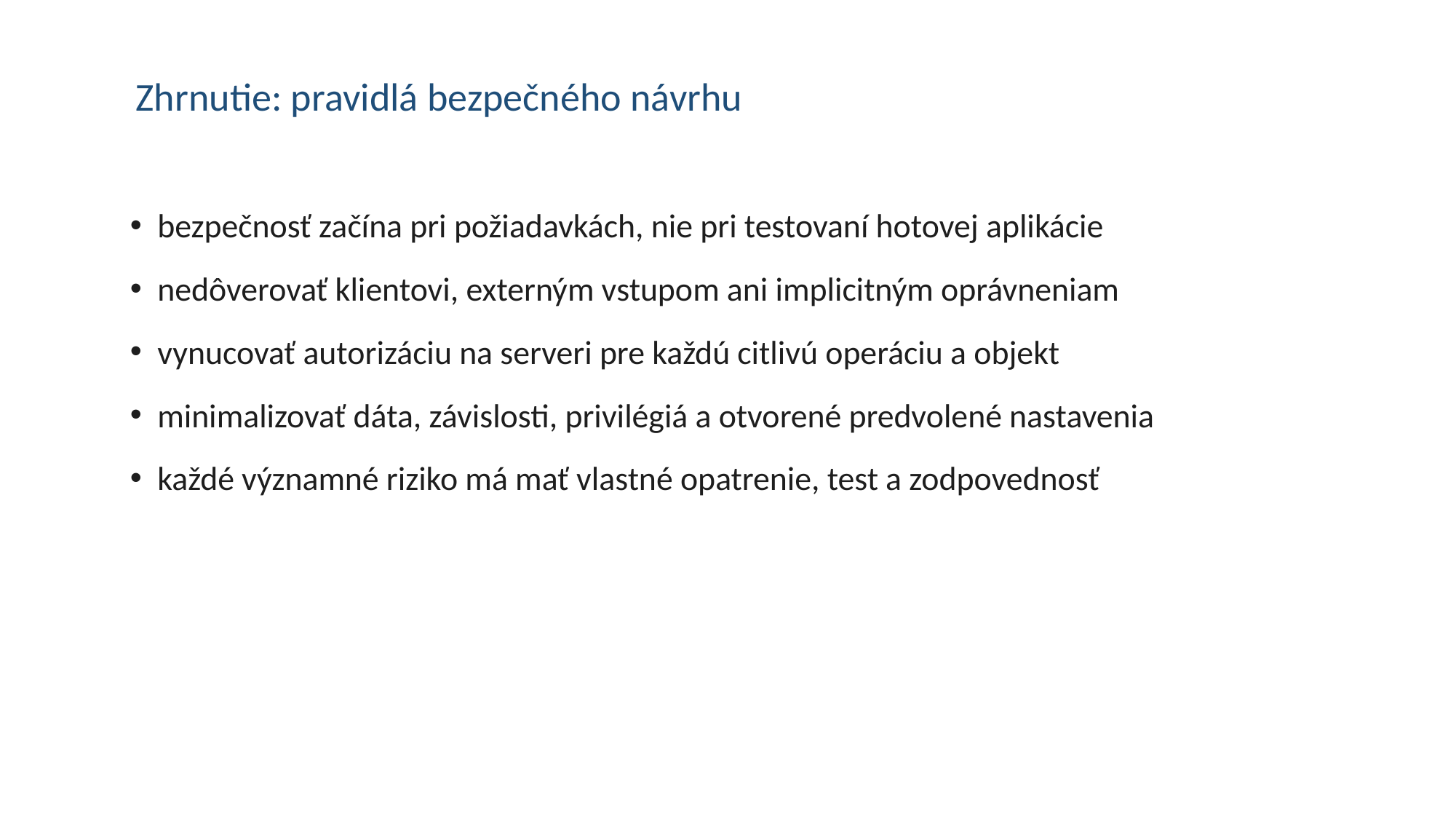

# Zhrnutie: pravidlá bezpečného návrhu
bezpečnosť začína pri požiadavkách, nie pri testovaní hotovej aplikácie
nedôverovať klientovi, externým vstupom ani implicitným oprávneniam
vynucovať autorizáciu na serveri pre každú citlivú operáciu a objekt
minimalizovať dáta, závislosti, privilégiá a otvorené predvolené nastavenia
každé významné riziko má mať vlastné opatrenie, test a zodpovednosť